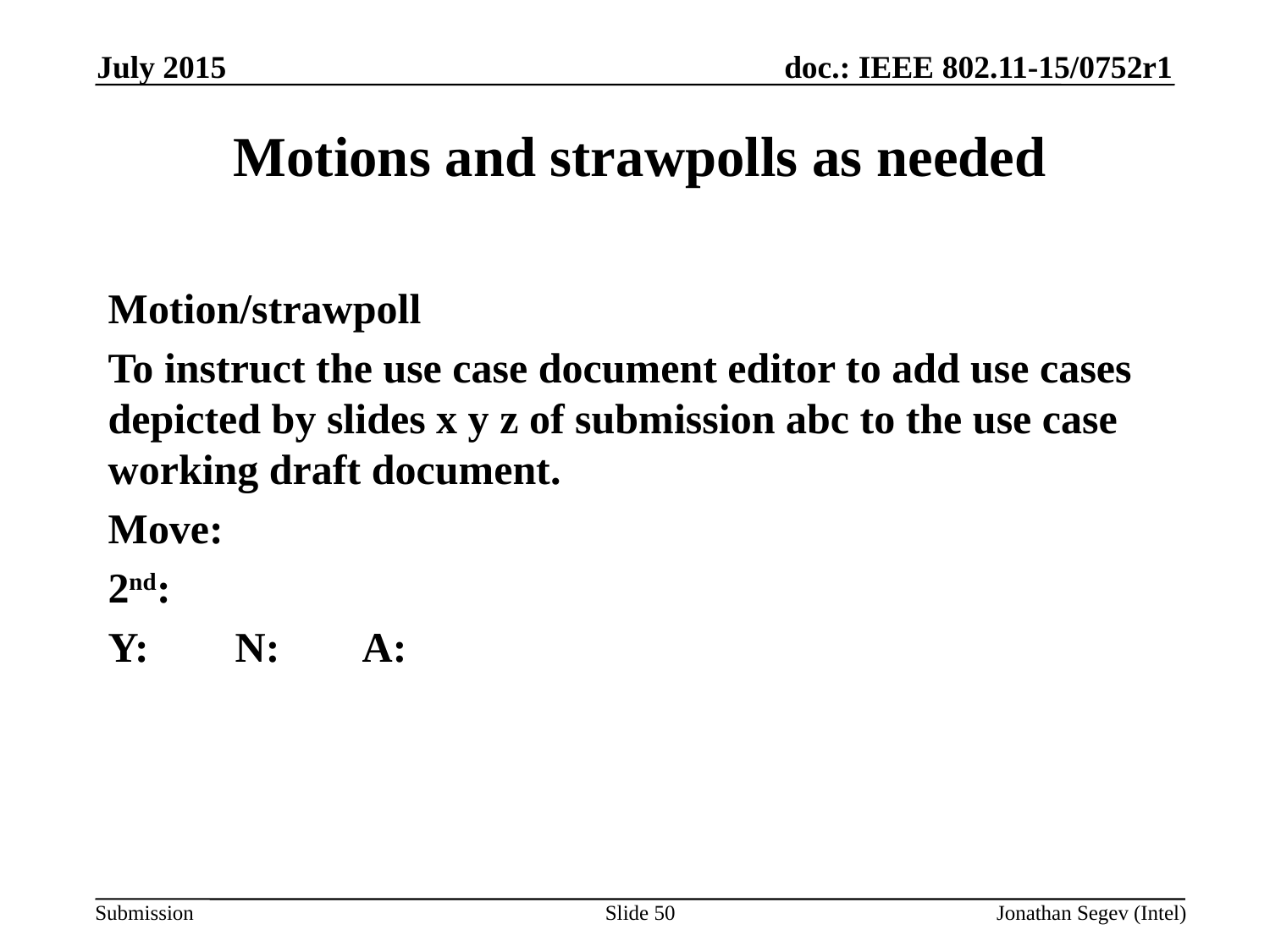

July 2015
# Motions and strawpolls as needed
Motion/strawpoll
To instruct the use case document editor to add use cases depicted by slides x y z of submission abc to the use case working draft document.
Move:
2nd:
Y: 	N: 	A:
Slide 50
Jonathan Segev (Intel)